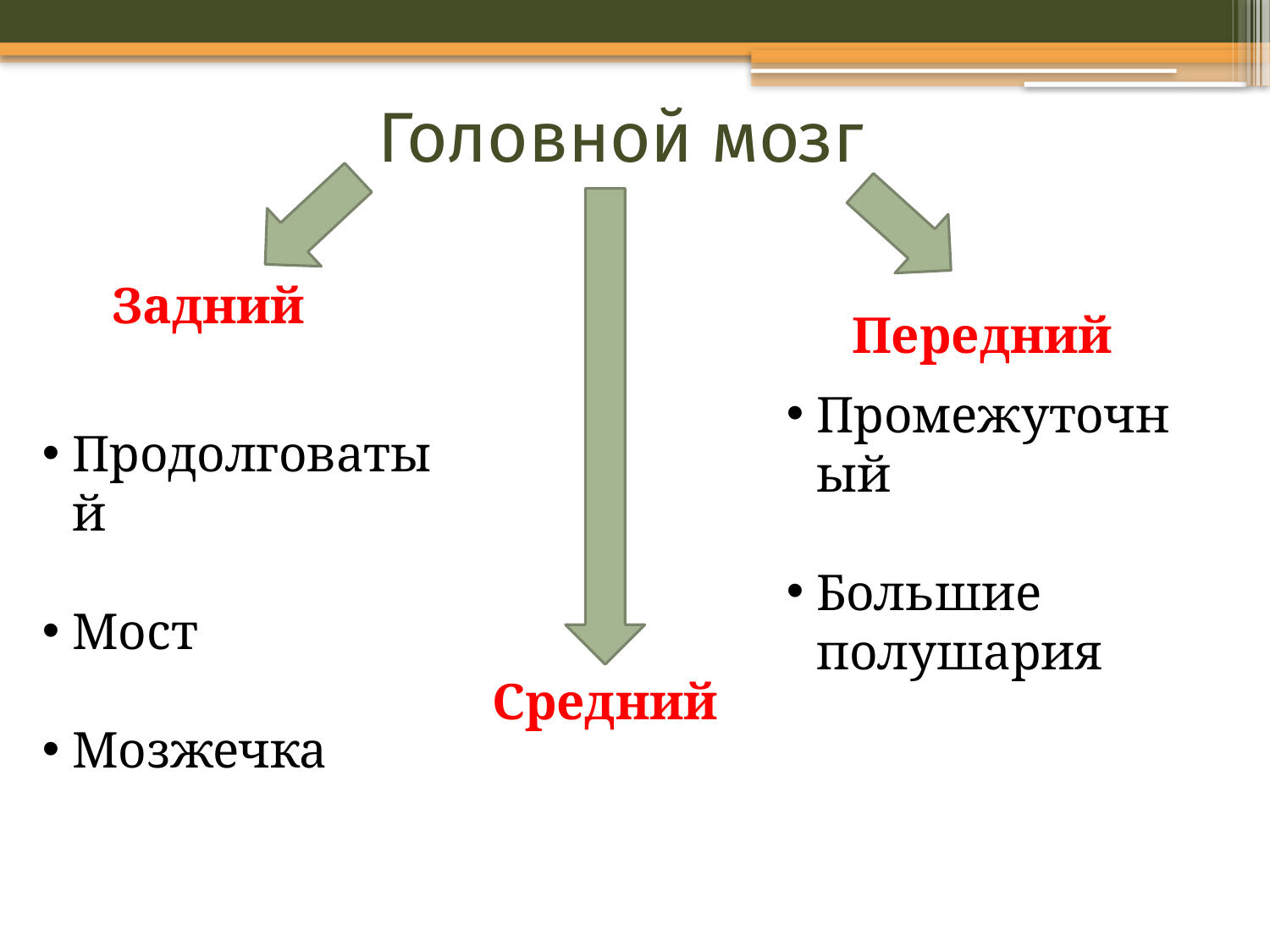

# Головной мозг

Задний
Передний
Промежуточный

Большие полушария

Продолговатый

Мост

Мозжечка
Средний